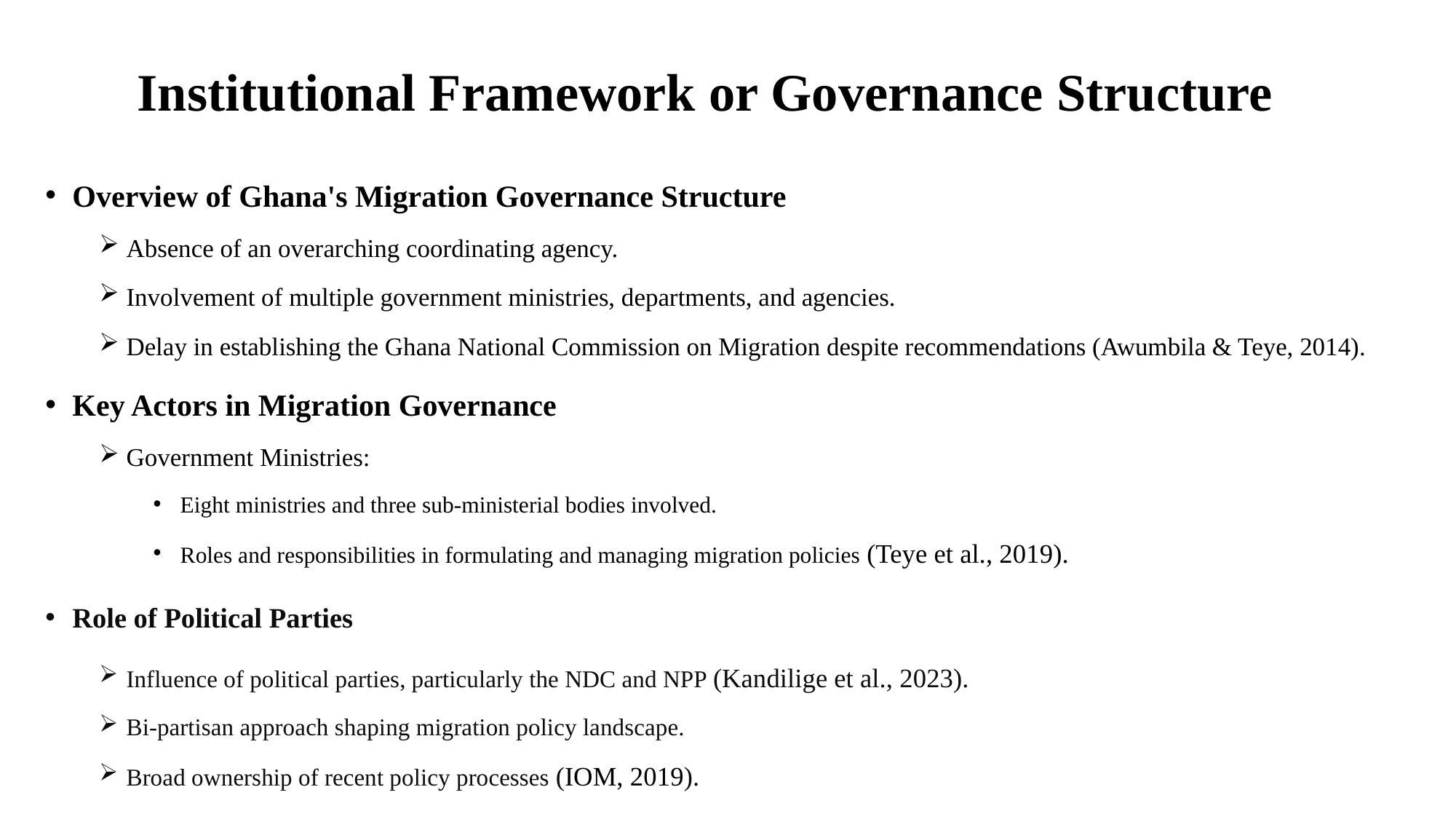

# Institutional Framework or Governance Structure
Overview of Ghana's Migration Governance Structure
Absence of an overarching coordinating agency.
Involvement of multiple government ministries, departments, and agencies.
Delay in establishing the Ghana National Commission on Migration despite recommendations (Awumbila & Teye, 2014).
Key Actors in Migration Governance
Government Ministries:
Eight ministries and three sub-ministerial bodies involved.
Roles and responsibilities in formulating and managing migration policies (Teye et al., 2019).
Role of Political Parties
Influence of political parties, particularly the NDC and NPP (Kandilige et al., 2023).
Bi-partisan approach shaping migration policy landscape.
Broad ownership of recent policy processes (IOM, 2019).